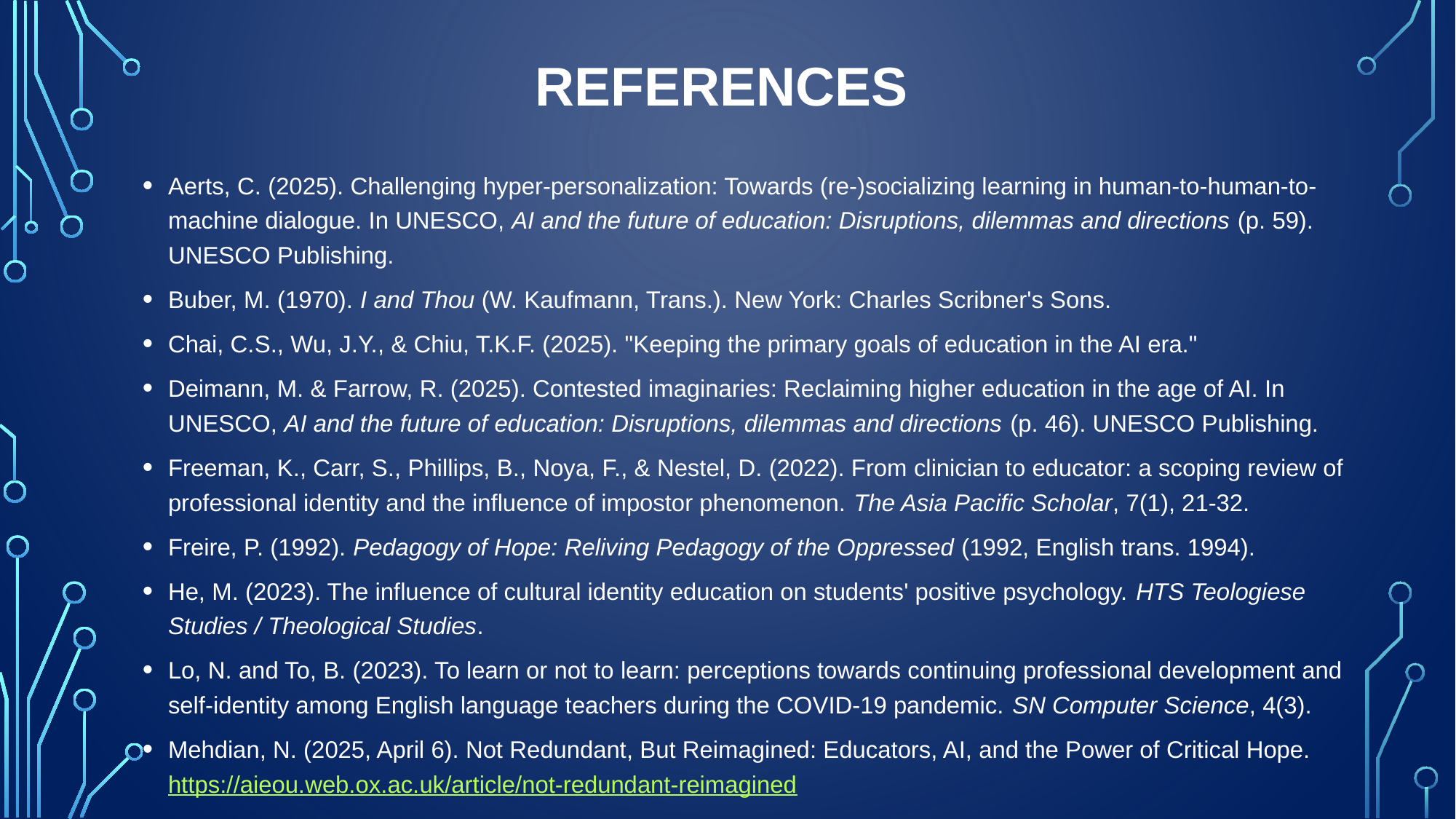

# References
Aerts, C. (2025). Challenging hyper-personalization: Towards (re-)socializing learning in human-to-human-to-machine dialogue. In UNESCO, AI and the future of education: Disruptions, dilemmas and directions (p. 59). UNESCO Publishing.
Buber, M. (1970). I and Thou (W. Kaufmann, Trans.). New York: Charles Scribner's Sons.
Chai, C.S., Wu, J.Y., & Chiu, T.K.F. (2025). "Keeping the primary goals of education in the AI era."
Deimann, M. & Farrow, R. (2025). Contested imaginaries: Reclaiming higher education in the age of AI. In UNESCO, AI and the future of education: Disruptions, dilemmas and directions (p. 46). UNESCO Publishing.
Freeman, K., Carr, S., Phillips, B., Noya, F., & Nestel, D. (2022). From clinician to educator: a scoping review of professional identity and the influence of impostor phenomenon. The Asia Pacific Scholar, 7(1), 21-32.
Freire, P. (1992). Pedagogy of Hope: Reliving Pedagogy of the Oppressed (1992, English trans. 1994).
He, M. (2023). The influence of cultural identity education on students' positive psychology. HTS Teologiese Studies / Theological Studies.
Lo, N. and To, B. (2023). To learn or not to learn: perceptions towards continuing professional development and self-identity among English language teachers during the COVID-19 pandemic. SN Computer Science, 4(3).
Mehdian, N. (2025, April 6). Not Redundant, But Reimagined: Educators, AI, and the Power of Critical Hope. https://aieou.web.ox.ac.uk/article/not-redundant-reimagined